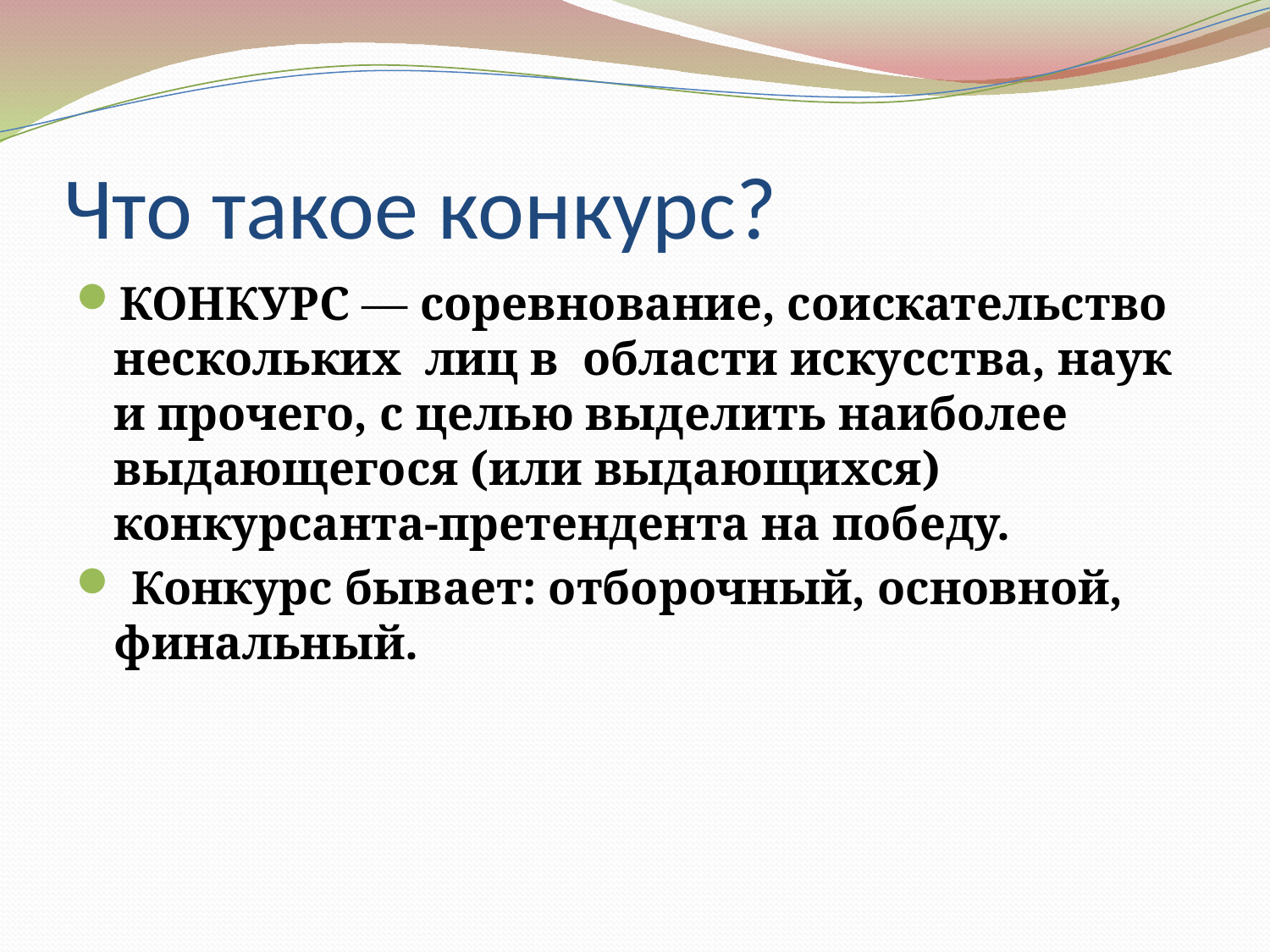

# Что такое конкурс?
КОНКУРС — соревнование, соискательство нескольких  лиц в  области искусства, наук и прочего, с целью выделить наиболее выдающегося (или выдающихся) конкурсанта-претендента на победу.
 Конкурс бывает: отборочный, основной, финальный.